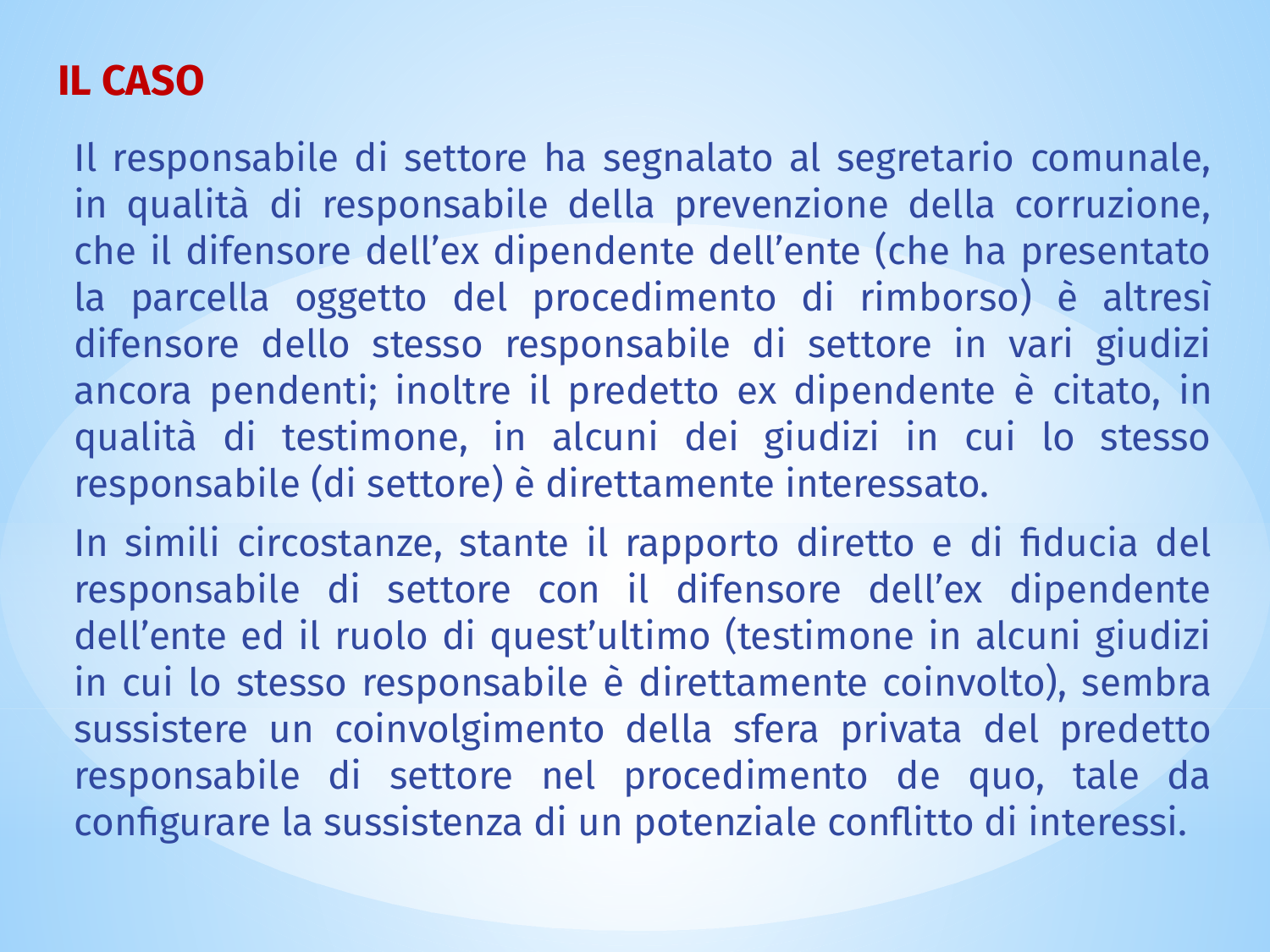

# IL CASO
Il responsabile di settore ha segnalato al segretario comunale, in qualità di responsabile della prevenzione della corruzione, che il difensore dell’ex dipendente dell’ente (che ha presentato la parcella oggetto del procedimento di rimborso) è altresì difensore dello stesso responsabile di settore in vari giudizi ancora pendenti; inoltre il predetto ex dipendente è citato, in qualità di testimone, in alcuni dei giudizi in cui lo stesso responsabile (di settore) è direttamente interessato.
In simili circostanze, stante il rapporto diretto e di fiducia del responsabile di settore con il difensore dell’ex dipendente dell’ente ed il ruolo di quest’ultimo (testimone in alcuni giudizi in cui lo stesso responsabile è direttamente coinvolto), sembra sussistere un coinvolgimento della sfera privata del predetto responsabile di settore nel procedimento de quo, tale da configurare la sussistenza di un potenziale conflitto di interessi.